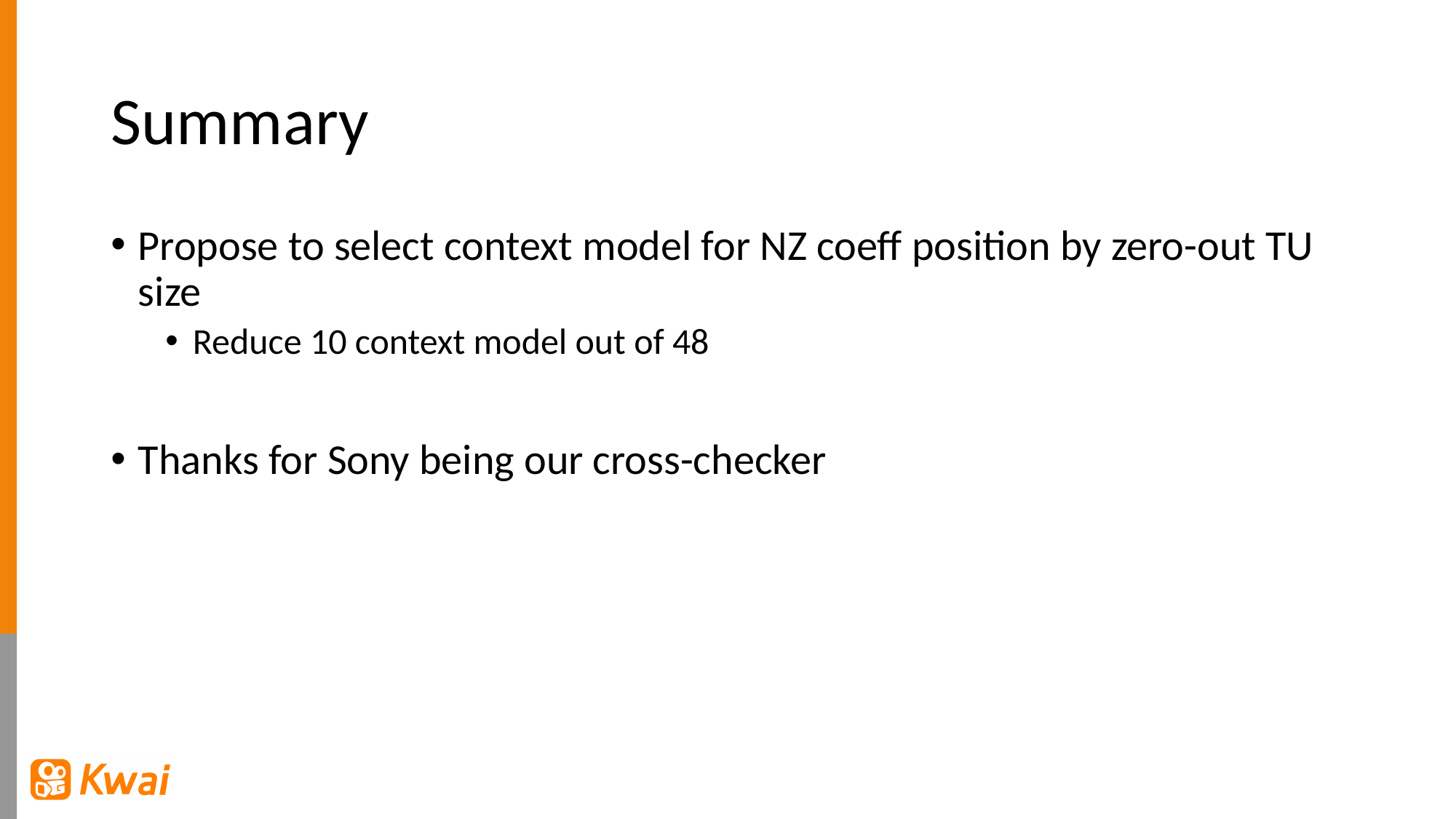

# Summary
Propose to select context model for NZ coeff position by zero-out TU size
Reduce 10 context model out of 48

Thanks for Sony being our cross-checker